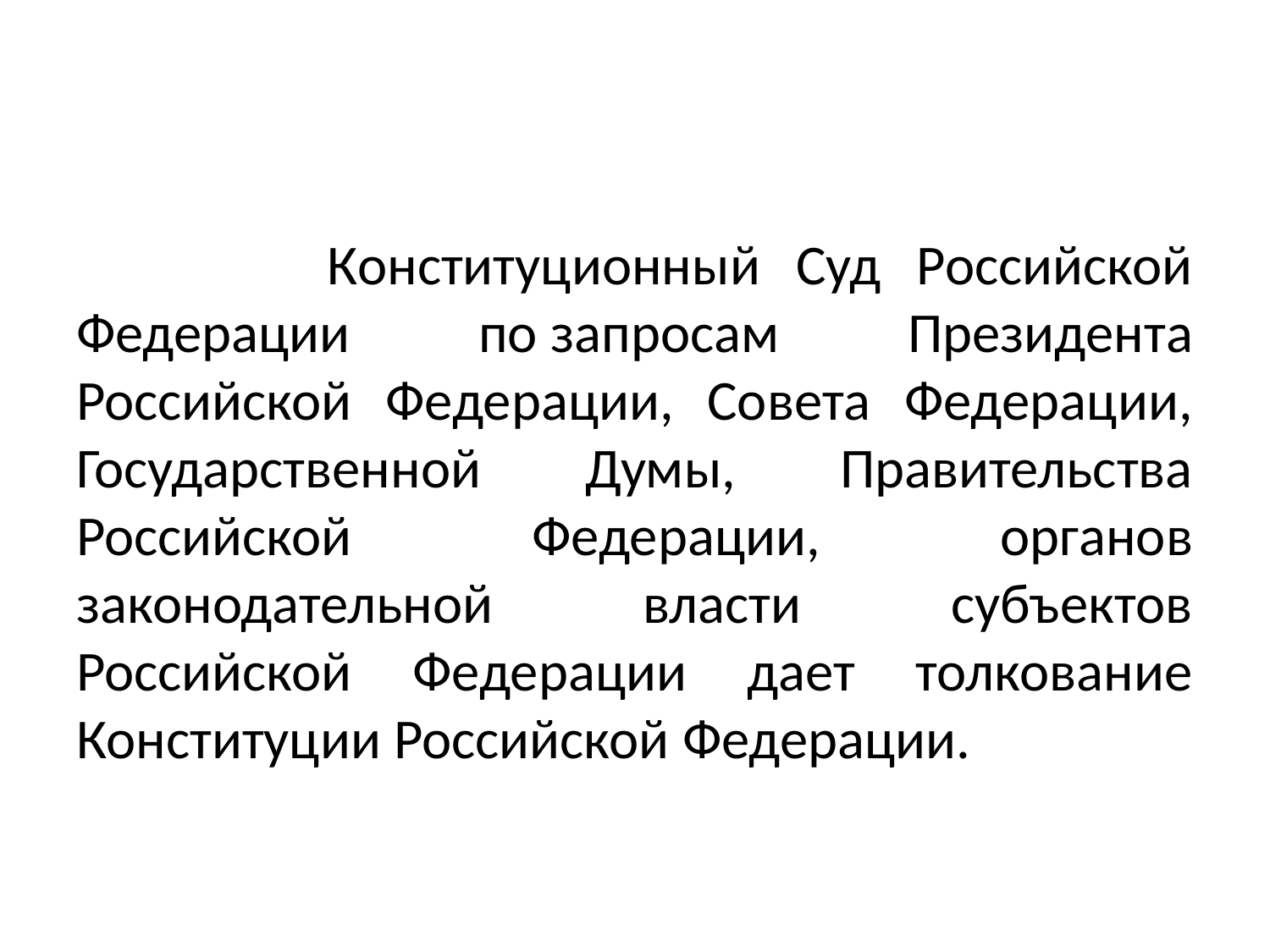

Конституционный Суд Российской Федерации по запросам Президента Российской Федерации, Совета Федерации, Государственной Думы, Правительства Российской Федерации, органов законодательной власти субъектов Российской Федерации дает толкование Конституции Российской Федерации.